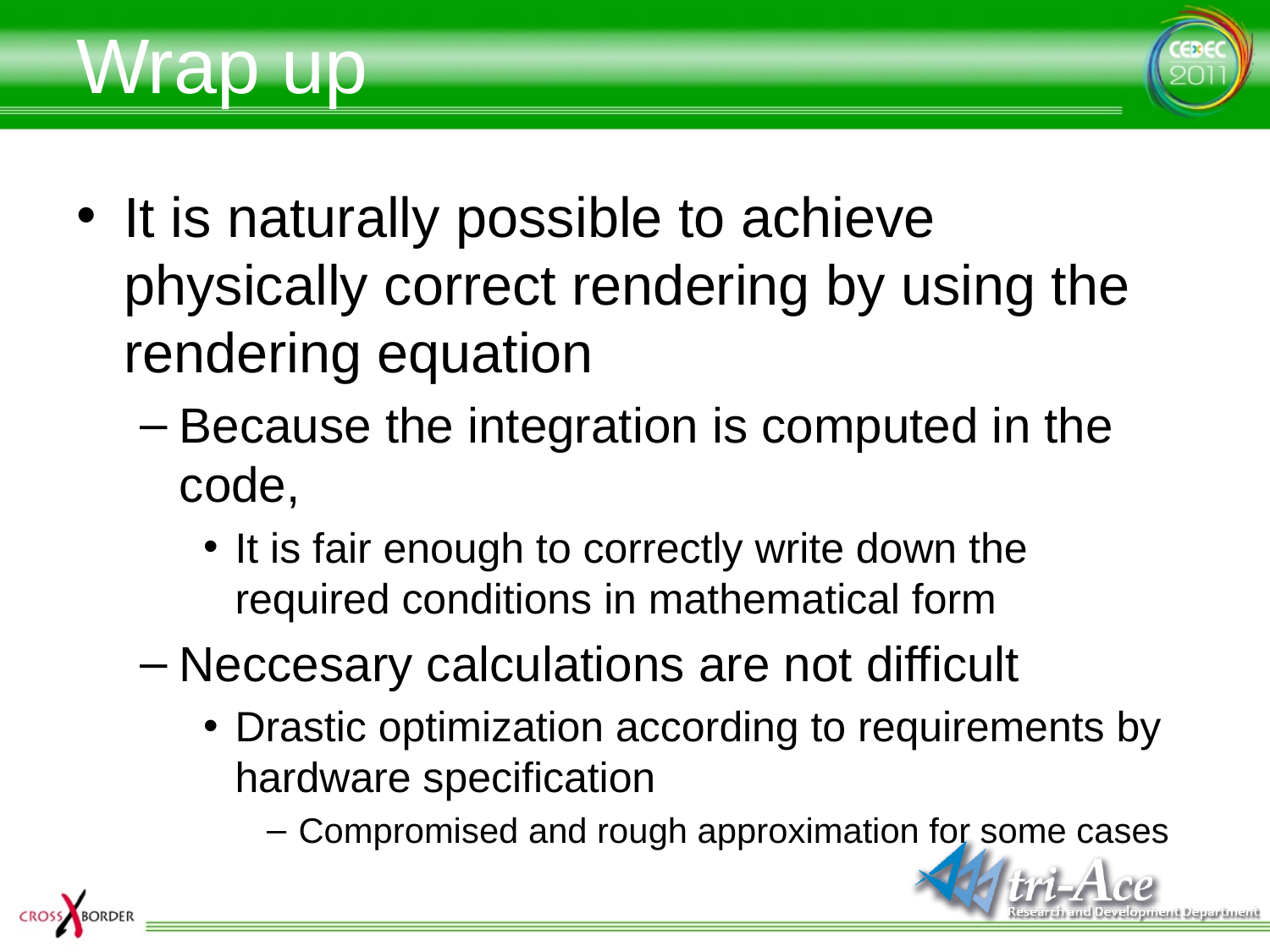

# Wrap up
It is naturally possible to achieve physically correct rendering by using the rendering equation
Because the integration is computed in the code,
It is fair enough to correctly write down the required conditions in mathematical form
Neccesary calculations are not difficult
Drastic optimization according to requirements by hardware specification
Compromised and rough approximation for some cases